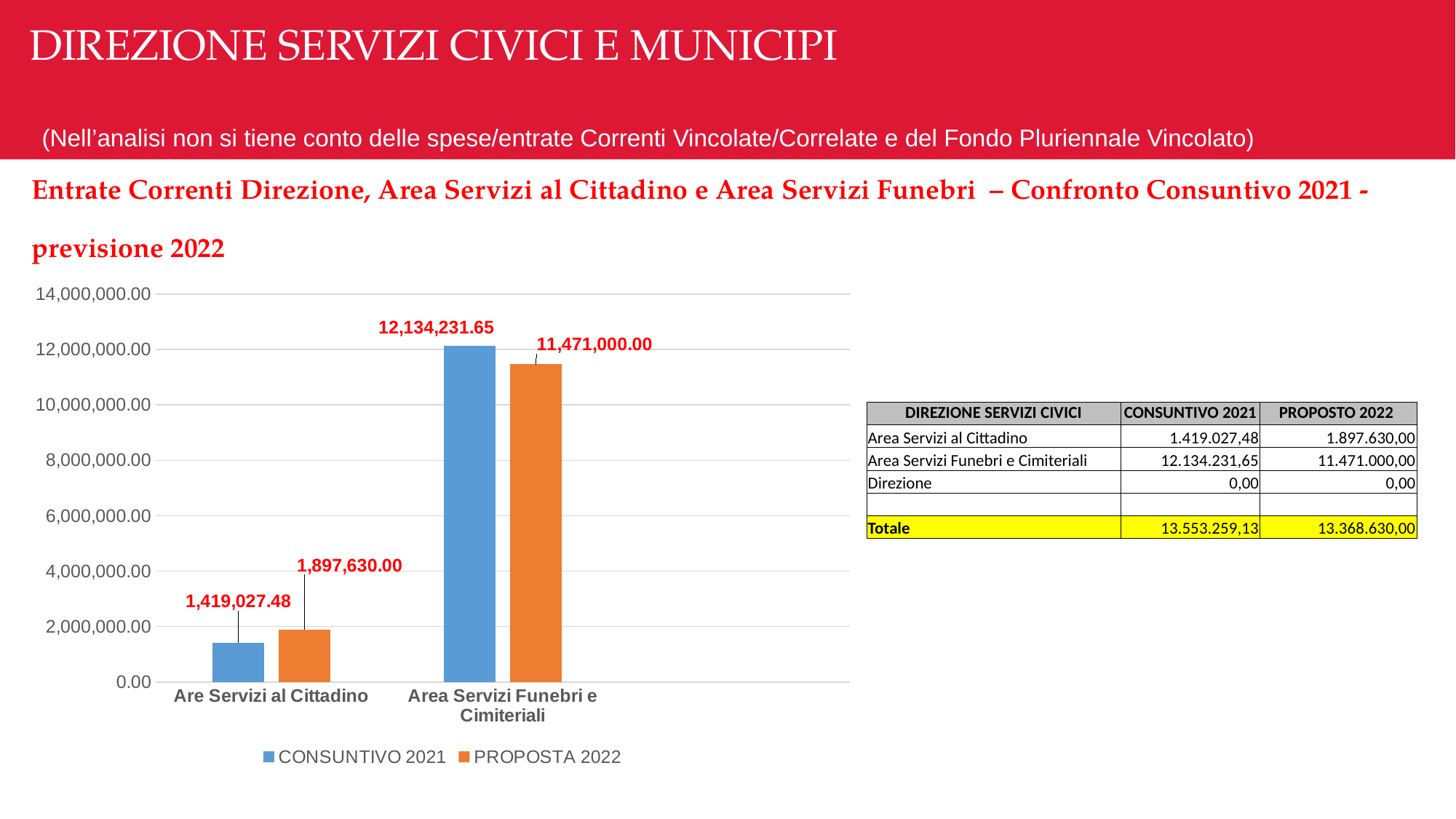

# DIREZIONE SERVIZI CIVICI E MUNICIPI

(Nell’analisi non si tiene conto delle spese/entrate Correnti Vincolate/Correlate e del Fondo Pluriennale Vincolato)
Entrate Correnti Direzione, Area Servizi al Cittadino e Area Servizi Funebri  – Confronto Consuntivo 2021 - previsione 2022

### Chart

| Category | CONSUNTIVO 2021 | PROPOSTA 2022 |
|---|---|---|
| Are Servizi al Cittadino | 1419027.48 | 1897630.0 |
| Area Servizi Funebri e Cimiteriali | 12134231.65 | 11471000.0 |
| DIREZIONE SERVIZI CIVICI | CONSUNTIVO 2021 | PROPOSTO 2022 |
| --- | --- | --- |
| Area Servizi al Cittadino | 1.419.027,48 | 1.897.630,00 |
| Area Servizi Funebri e Cimiteriali | 12.134.231,65 | 11.471.000,00 |
| Direzione | 0,00 | 0,00 |
|  |  |  |
| Totale | 13.553.259,13 | 13.368.630,00 |
11